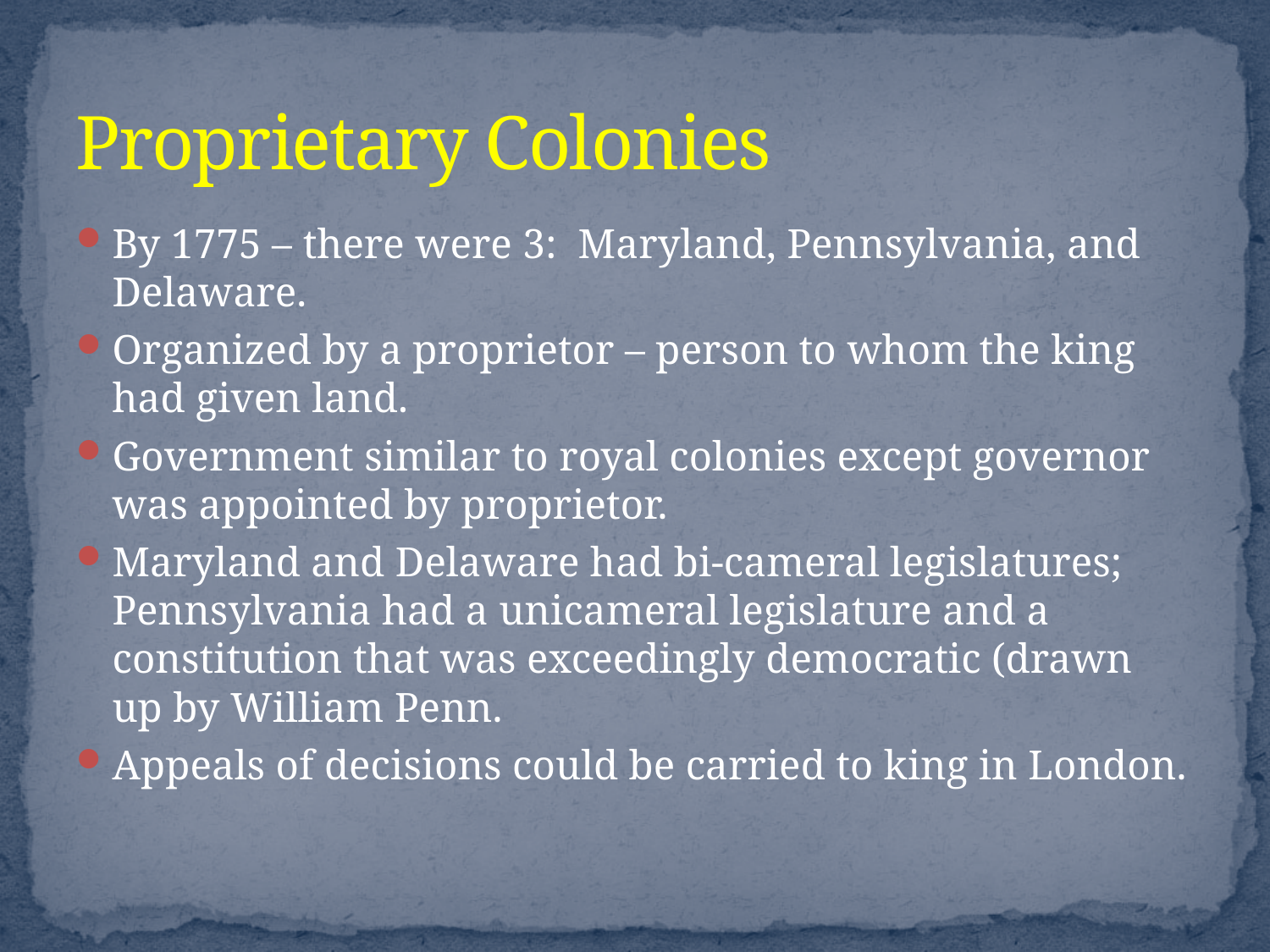

# Proprietary Colonies
By 1775 – there were 3:  Maryland, Pennsylvania, and Delaware.
Organized by a proprietor – person to whom the king had given land.
Government similar to royal colonies except governor was appointed by proprietor.
Maryland and Delaware had bi-cameral legislatures; Pennsylvania had a unicameral legislature and a constitution that was exceedingly democratic (drawn up by William Penn.
Appeals of decisions could be carried to king in London.